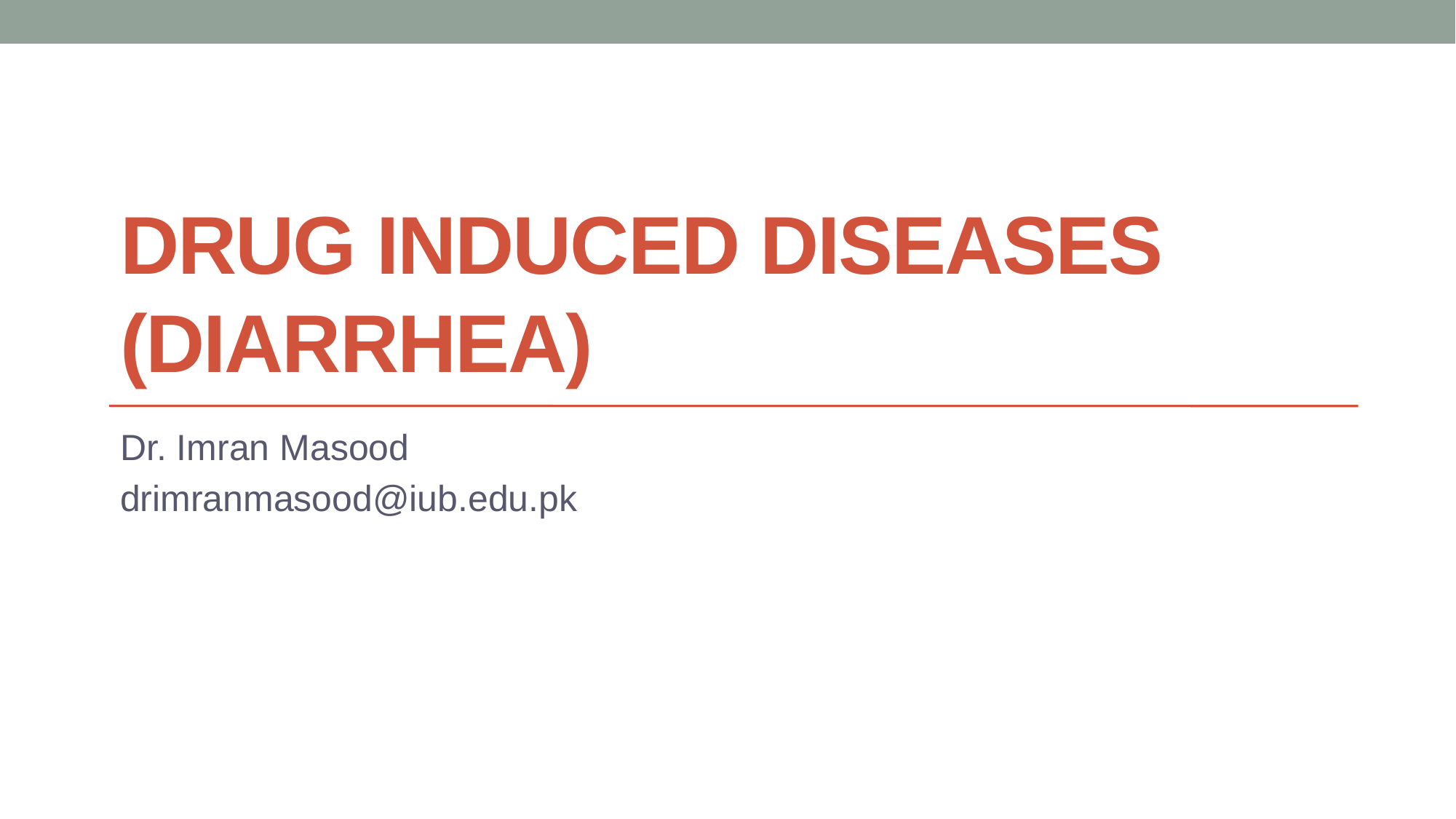

# DRUG INDUCED DISEASES (DIARRHEA)
Dr. Imran Masood
drimranmasood@iub.edu.pk